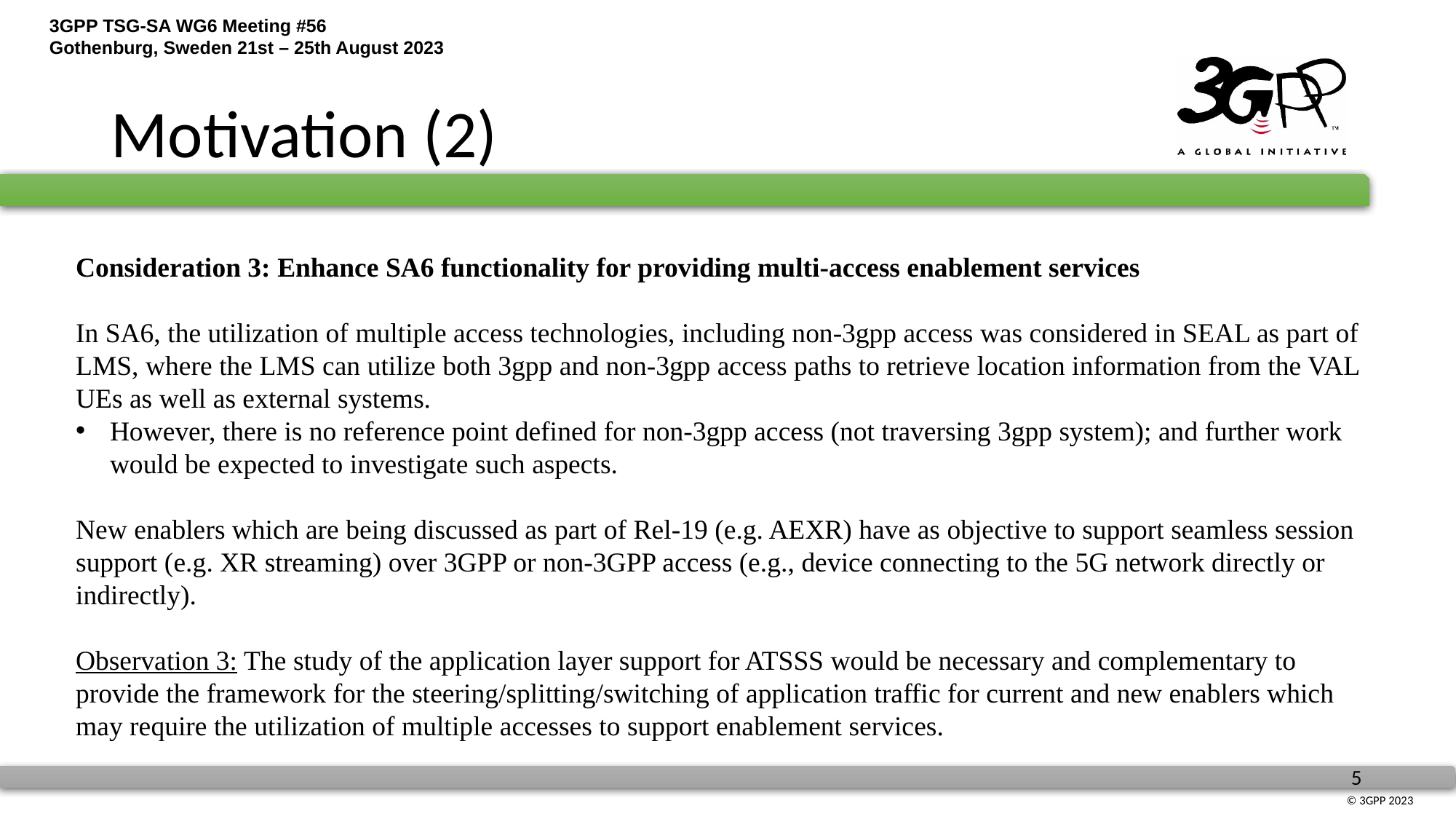

# Motivation (2)
Consideration 3: Enhance SA6 functionality for providing multi-access enablement services

In SA6, the utilization of multiple access technologies, including non-3gpp access was considered in SEAL as part of LMS, where the LMS can utilize both 3gpp and non-3gpp access paths to retrieve location information from the VAL UEs as well as external systems.
However, there is no reference point defined for non-3gpp access (not traversing 3gpp system); and further work would be expected to investigate such aspects.

New enablers which are being discussed as part of Rel-19 (e.g. AEXR) have as objective to support seamless session support (e.g. XR streaming) over 3GPP or non-3GPP access (e.g., device connecting to the 5G network directly or indirectly).

Observation 3: The study of the application layer support for ATSSS would be necessary and complementary to provide the framework for the steering/splitting/switching of application traffic for current and new enablers which may require the utilization of multiple accesses to support enablement services.